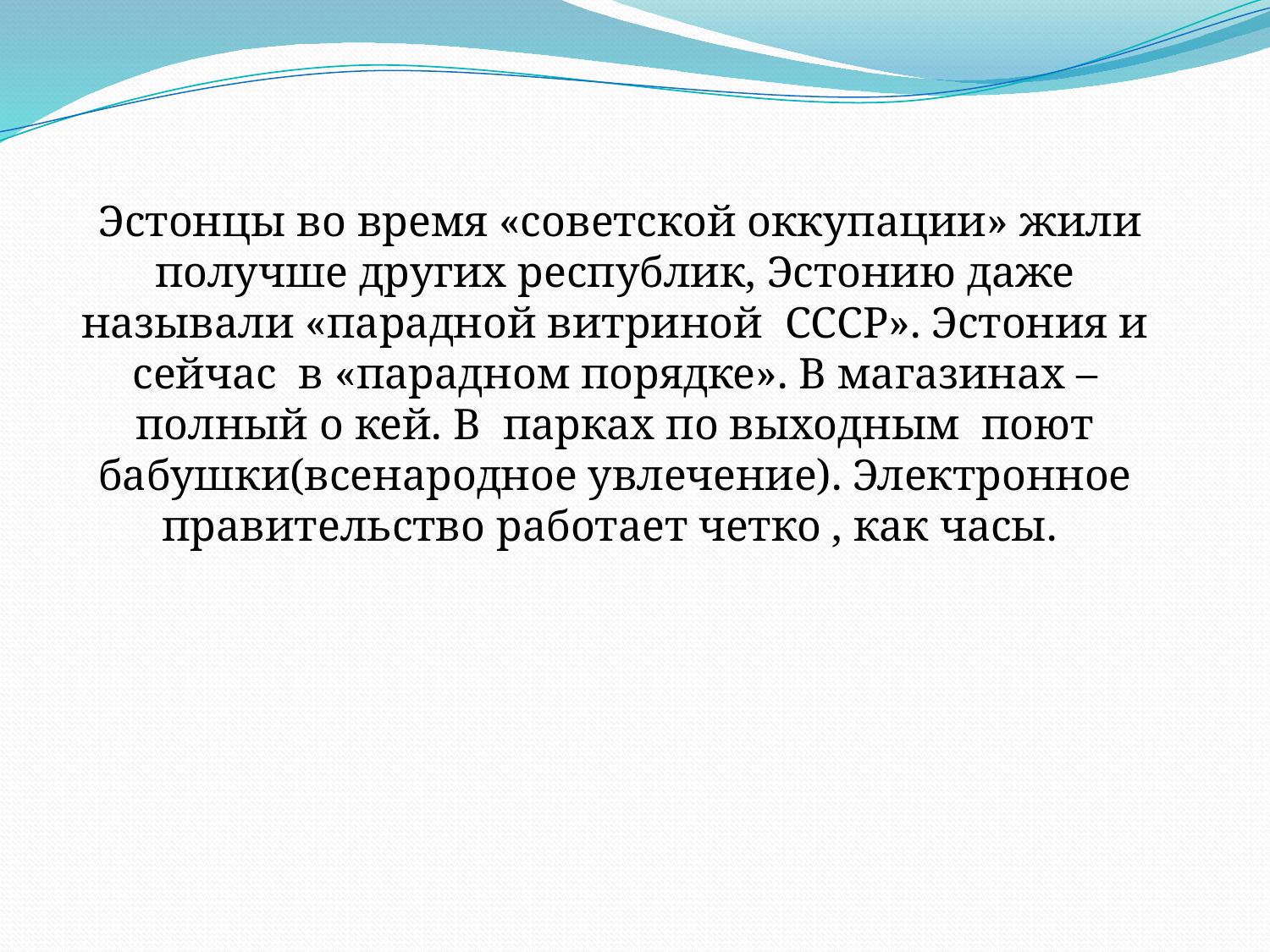

Эстонцы во время «советской оккупации» жили получше других республик, Эстонию даже называли «парадной витриной  СССР». Эстония и сейчас  в «парадном порядке». В магазинах – полный о кей. В  парках по выходным  поют бабушки(всенародное увлечение). Электронное правительство работает четко , как часы.